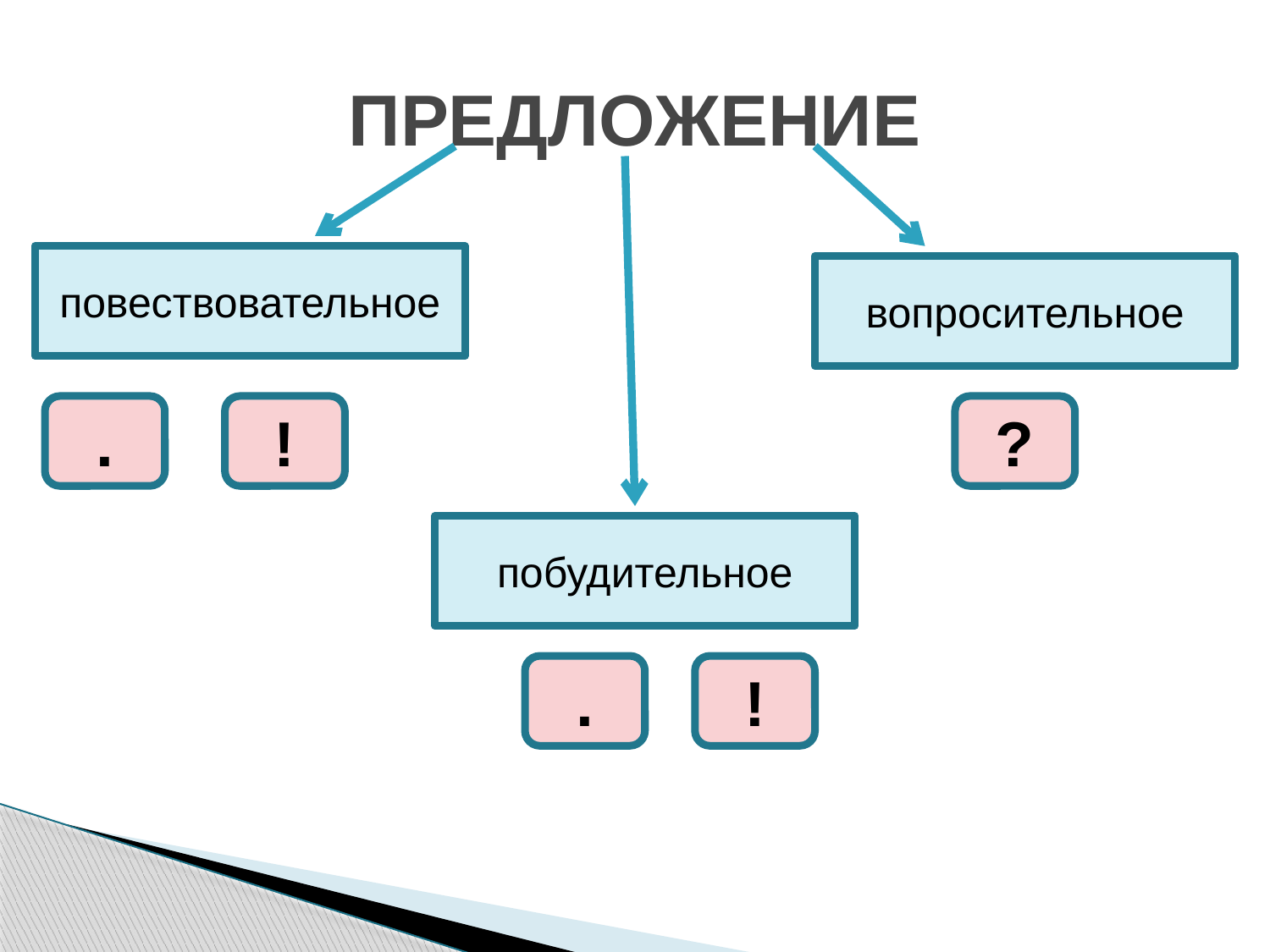

# ПРЕДЛОЖЕНИЕ
повествовательное
вопросительное
.
!
?
побудительное
.
!